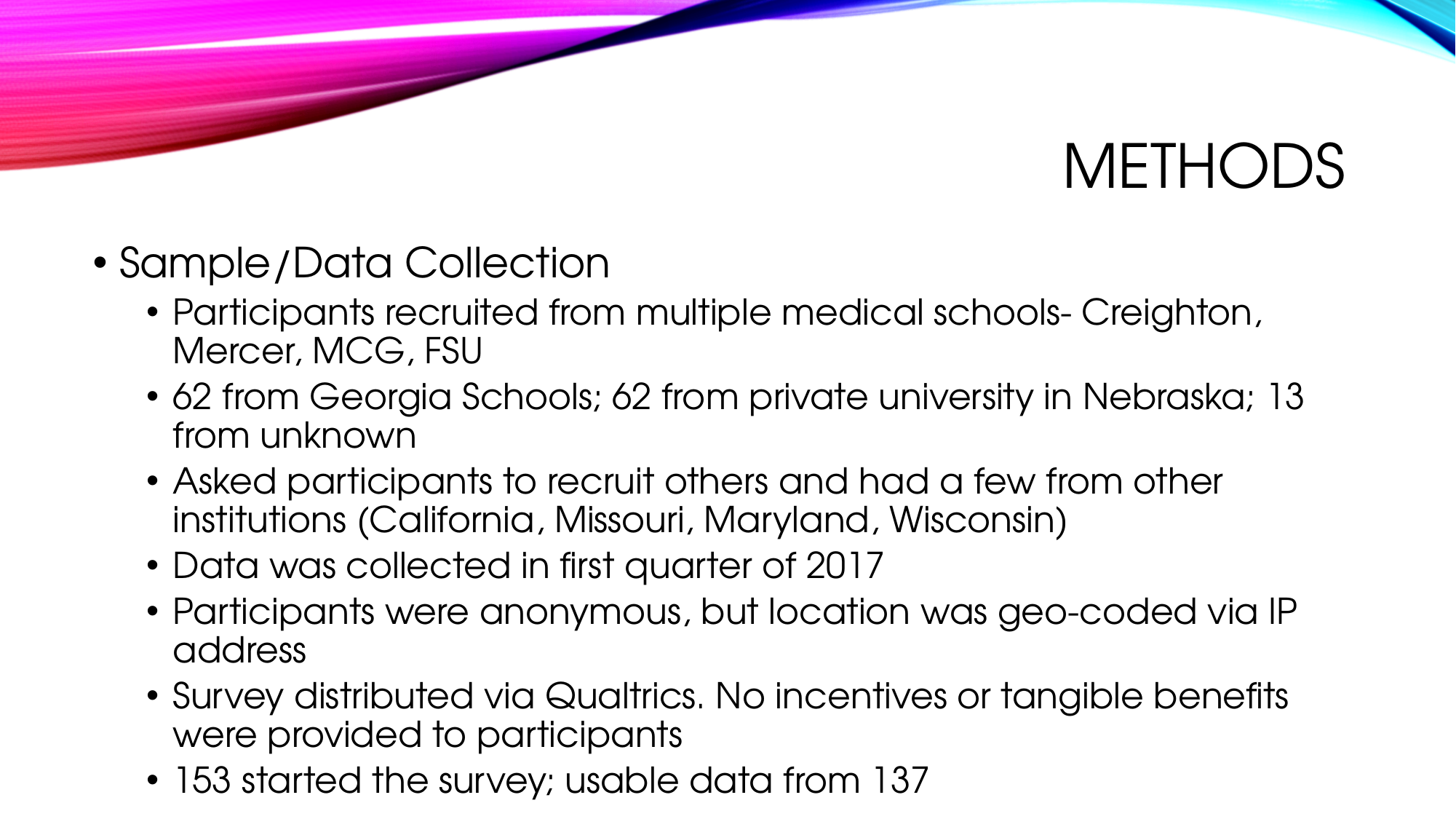

# Methods
Sample/Data Collection
Participants recruited from multiple medical schools- Creighton, Mercer, MCG, FSU
62 from Georgia Schools; 62 from private university in Nebraska; 13 from unknown
Asked participants to recruit others and had a few from other institutions (California, Missouri, Maryland, Wisconsin)
Data was collected in first quarter of 2017
Participants were anonymous, but location was geo-coded via IP address
Survey distributed via Qualtrics. No incentives or tangible benefits were provided to participants
153 started the survey; usable data from 137